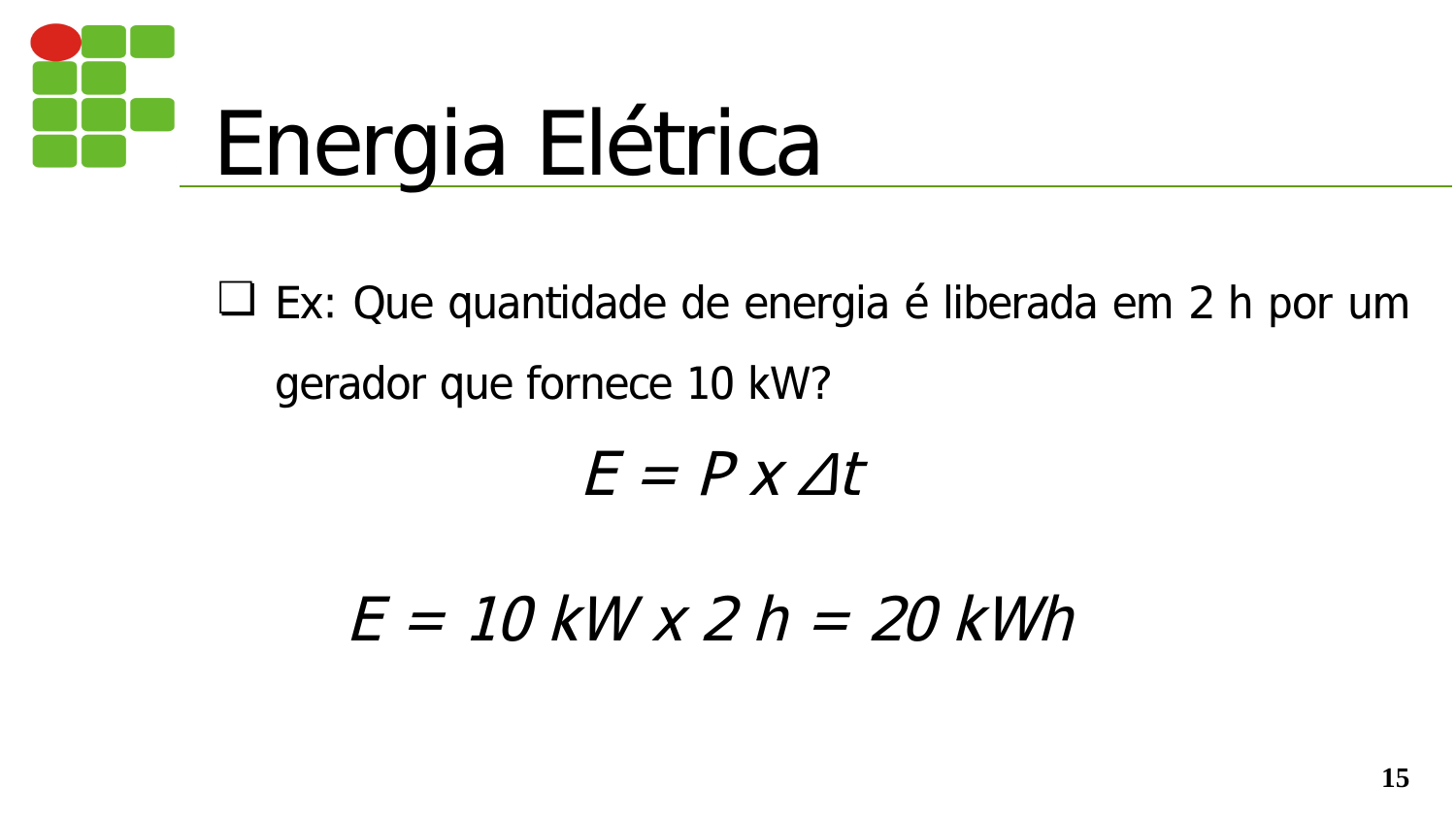

# Energia Elétrica
Ex: Que quantidade de energia é liberada em 2 h por um gerador que fornece 10 kW?
E = P x Δt
E = 10 kW x 2 h = 20 kWh
15